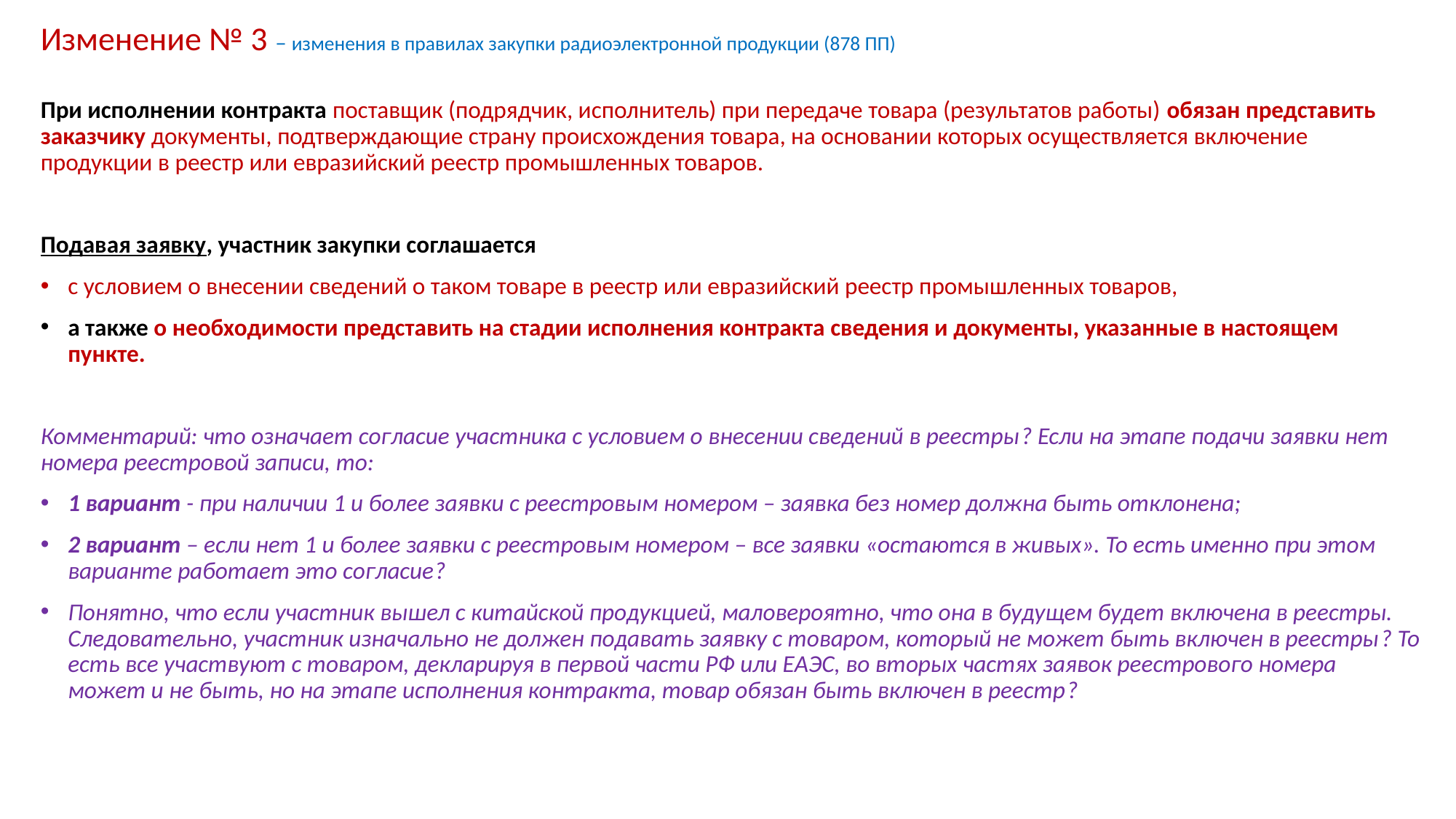

# Изменение № 3 – изменения в правилах закупки радиоэлектронной продукции (878 ПП)
При исполнении контракта поставщик (подрядчик, исполнитель) при передаче товара (результатов работы) обязан представить заказчику документы, подтверждающие страну происхождения товара, на основании которых осуществляется включение продукции в реестр или евразийский реестр промышленных товаров.

Подавая заявку, участник закупки соглашается
с условием о внесении сведений о таком товаре в реестр или евразийский реестр промышленных товаров,
а также о необходимости представить на стадии исполнения контракта сведения и документы, указанные в настоящем пункте.

Комментарий: что означает согласие участника с условием о внесении сведений в реестры? Если на этапе подачи заявки нет номера реестровой записи, то:
1 вариант - при наличии 1 и более заявки с реестровым номером – заявка без номер должна быть отклонена;
2 вариант – если нет 1 и более заявки с реестровым номером – все заявки «остаются в живых». То есть именно при этом варианте работает это согласие?
Понятно, что если участник вышел с китайской продукцией, маловероятно, что она в будущем будет включена в реестры. Следовательно, участник изначально не должен подавать заявку с товаром, который не может быть включен в реестры? То есть все участвуют с товаром, декларируя в первой части РФ или ЕАЭС, во вторых частях заявок реестрового номера может и не быть, но на этапе исполнения контракта, товар обязан быть включен в реестр?